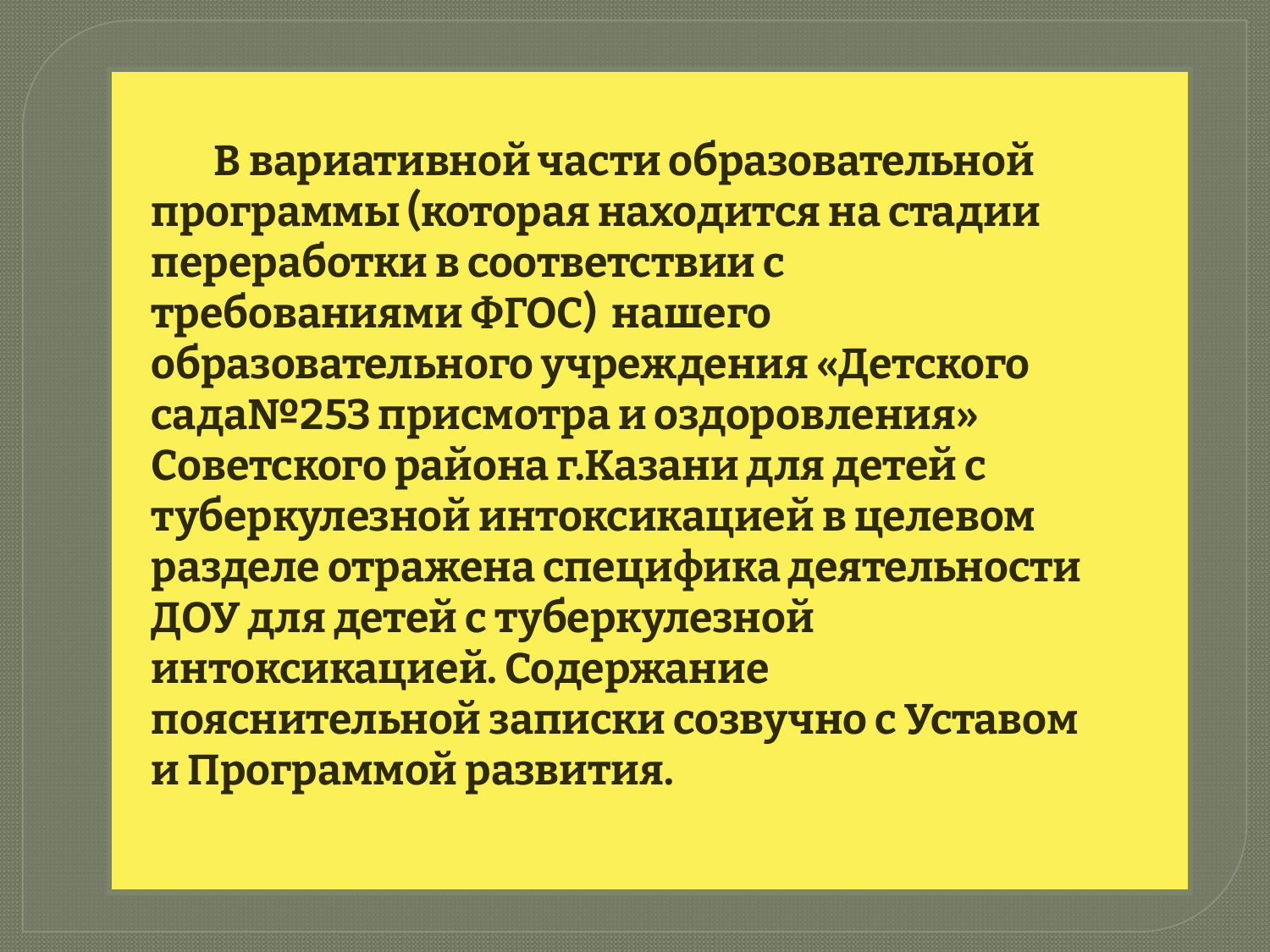

В вариативной части образовательной программы (которая находится на стадии переработки в соответствии с требованиями ФГОС)  нашего образовательного учреждения «Детского сада№253 присмотра и оздоровления» Советского района г.Казани для детей с туберкулезной интоксикацией в целевом разделе отражена специфика деятельности ДОУ для детей с туберкулезной интоксикацией. Содержание пояснительной записки созвучно с Уставом и Программой развития.